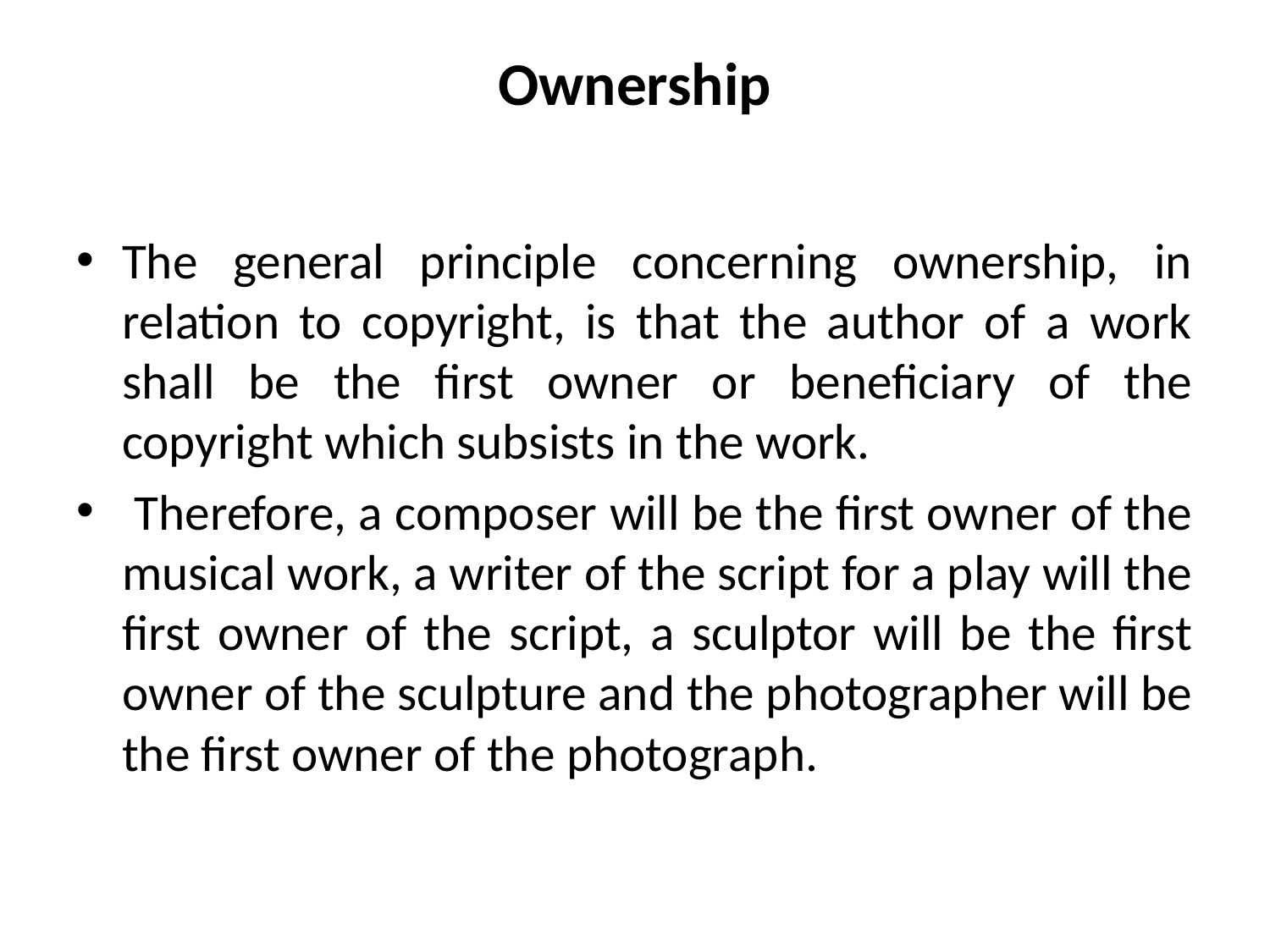

# Ownership
The general principle concerning ownership, in relation to copyright, is that the author of a work shall be the first owner or beneficiary of the copyright which subsists in the work.
 Therefore, a composer will be the first owner of the musical work, a writer of the script for a play will the first owner of the script, a sculptor will be the first owner of the sculpture and the photographer will be the first owner of the photograph.